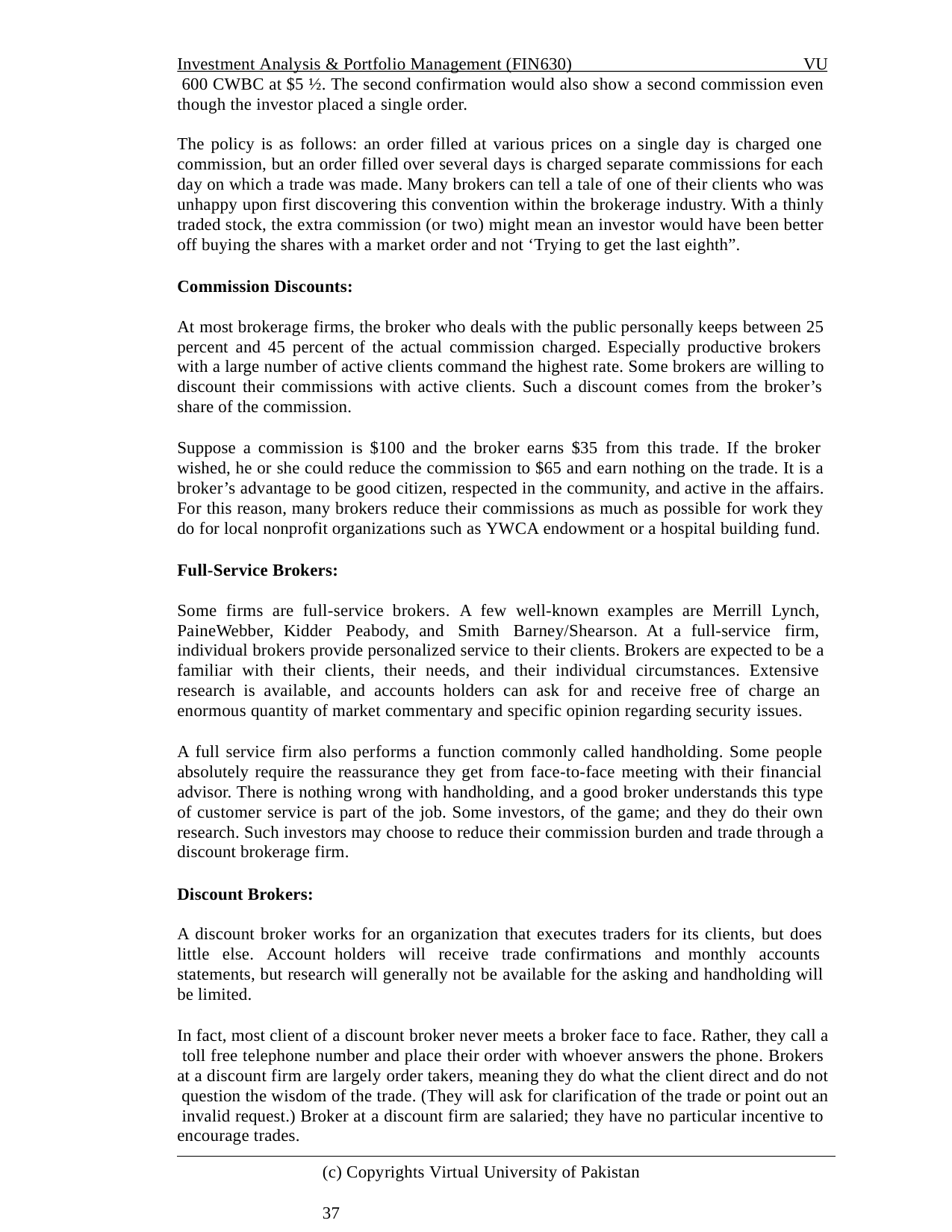

Investment Analysis & Portfolio Management (FIN630)	VU  600 CWBC at $5 ½. The second confirmation would also show a second commission even  though the investor placed a single order.

The policy is as follows: an order filled at various prices on a single day is charged one  commission, but an order filled over several days is charged separate commissions for each  day on which a trade was made. Many brokers can tell a tale of one of their clients who was  unhappy upon first discovering this convention within the brokerage industry. With a thinly  traded stock, the extra commission (or two) might mean an investor would have been better  off buying the shares with a market order and not ‘Trying to get the last eighth”.

Commission Discounts:

At most brokerage firms, the broker who deals with the public personally keeps between 25  percent and 45 percent of the actual commission charged. Especially productive brokers  with a large number of active clients command the highest rate. Some brokers are willing to  discount their commissions with active clients. Such a discount comes from the broker’s  share of the commission.

Suppose a commission is $100 and the broker earns $35 from this trade. If the broker  wished, he or she could reduce the commission to $65 and earn nothing on the trade. It is a  broker’s advantage to be good citizen, respected in the community, and active in the affairs.  For this reason, many brokers reduce their commissions as much as possible for work they  do for local nonprofit organizations such as YWCA endowment or a hospital building fund.

Full-Service Brokers:

Some firms are full-service brokers. A few well-known examples are Merrill Lynch,  PaineWebber, Kidder Peabody, and Smith Barney/Shearson. At a full-service firm,  individual brokers provide personalized service to their clients. Brokers are expected to be a  familiar with their clients, their needs, and their individual circumstances. Extensive  research is available, and accounts holders can ask for and receive free of charge an  enormous quantity of market commentary and specific opinion regarding security issues.

A full service firm also performs a function commonly called handholding. Some people  absolutely require the reassurance they get from face-to-face meeting with their financial  advisor. There is nothing wrong with handholding, and a good broker understands this type  of customer service is part of the job. Some investors, of the game; and they do their own  research. Such investors may choose to reduce their commission burden and trade through a  discount brokerage firm.

Discount Brokers:

A discount broker works for an organization that executes traders for its clients, but does  little else. Account holders will receive trade confirmations and monthly accounts  statements, but research will generally not be available for the asking and handholding will  be limited.

In fact, most client of a discount broker never meets a broker face to face. Rather, they call a  toll free telephone number and place their order with whoever answers the phone. Brokers  at a discount firm are largely order takers, meaning they do what the client direct and do not  question the wisdom of the trade. (They will ask for clarification of the trade or point out an  invalid request.) Broker at a discount firm are salaried; they have no particular incentive to  encourage trades.
(c) Copyrights Virtual University of Pakistan	37